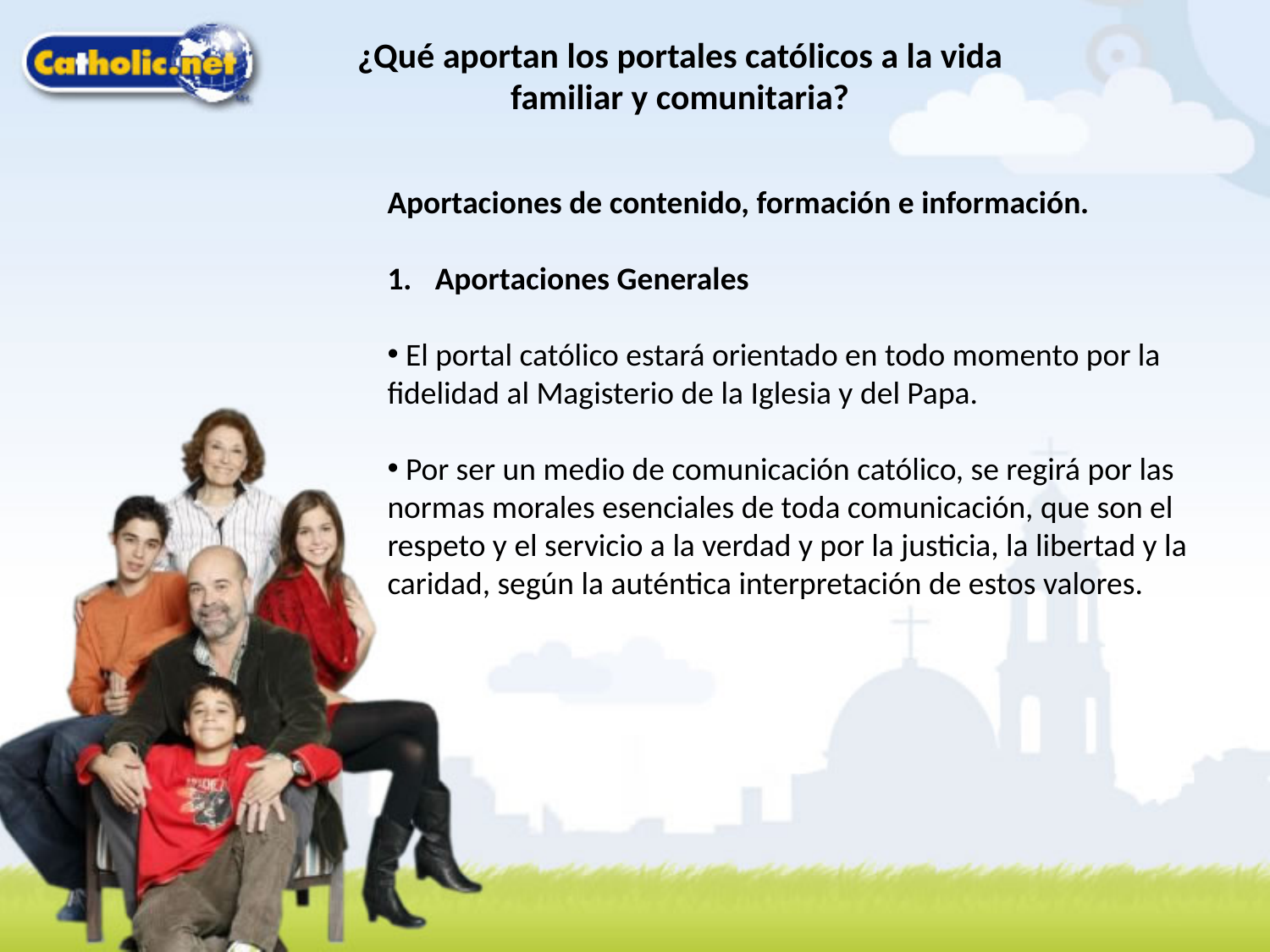

¿Qué aportan los portales católicos a la vida familiar y comunitaria?

Aportaciones de contenido, formación e información.

Aportaciones Generales

 El portal católico estará orientado en todo momento por la fidelidad al Magisterio de la Iglesia y del Papa.

 Por ser un medio de comunicación católico, se regirá por las normas morales esenciales de toda comunicación, que son el respeto y el servicio a la verdad y por la justicia, la libertad y la caridad, según la auténtica interpretación de estos valores.